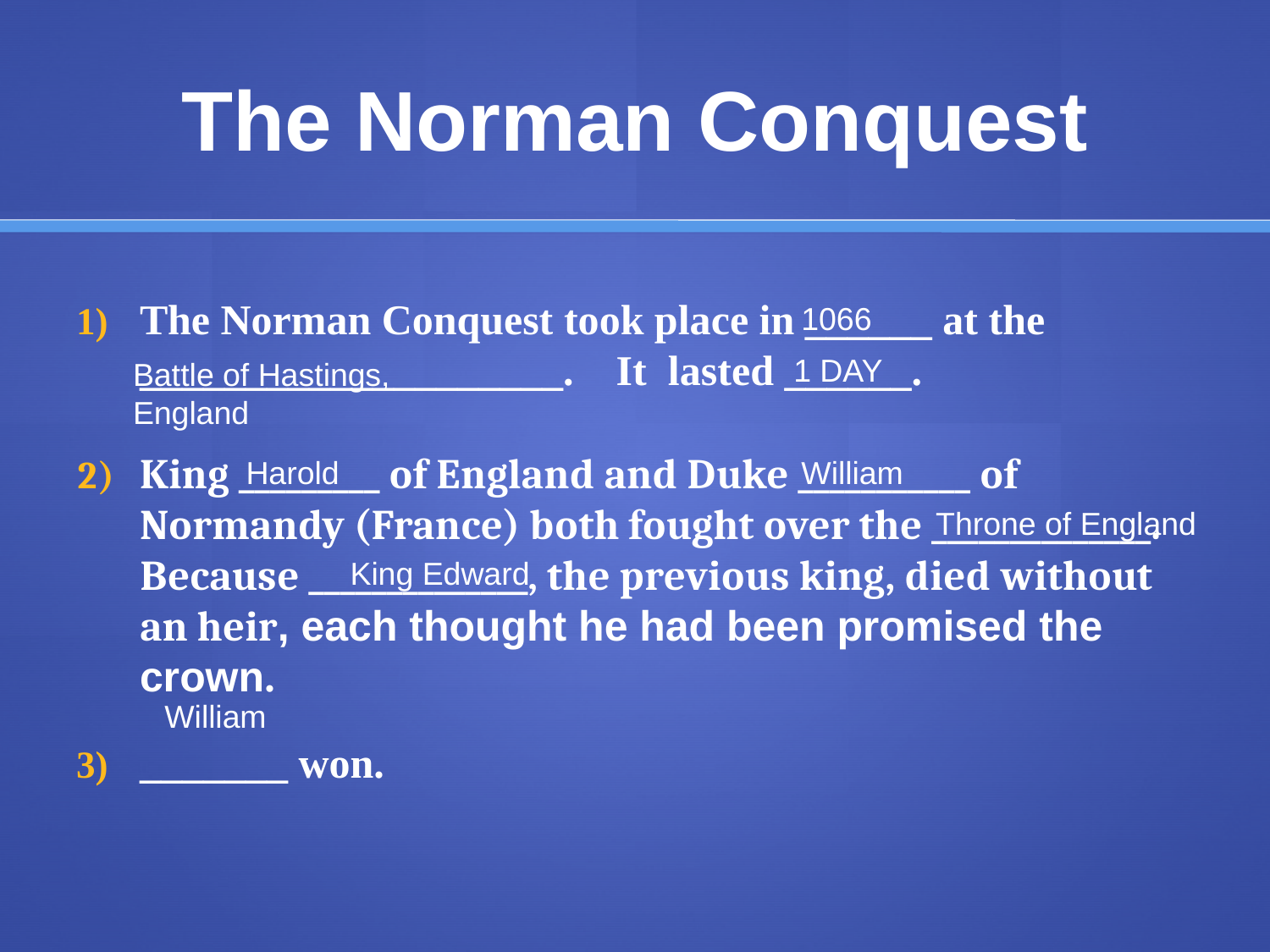

# The Norman Conquest
The Norman Conquest took place in ______ at the ____________________.    It  lasted ______.
King _________ of England and Duke ___________ of Normandy (France) both fought over the ______________.  Because ______________, the previous king, died without an heir, each thought he had been promised the crown.
_______ won.
1066
1 DAY
Battle of Hastings, England
Harold
William
Throne of England
King Edward
William